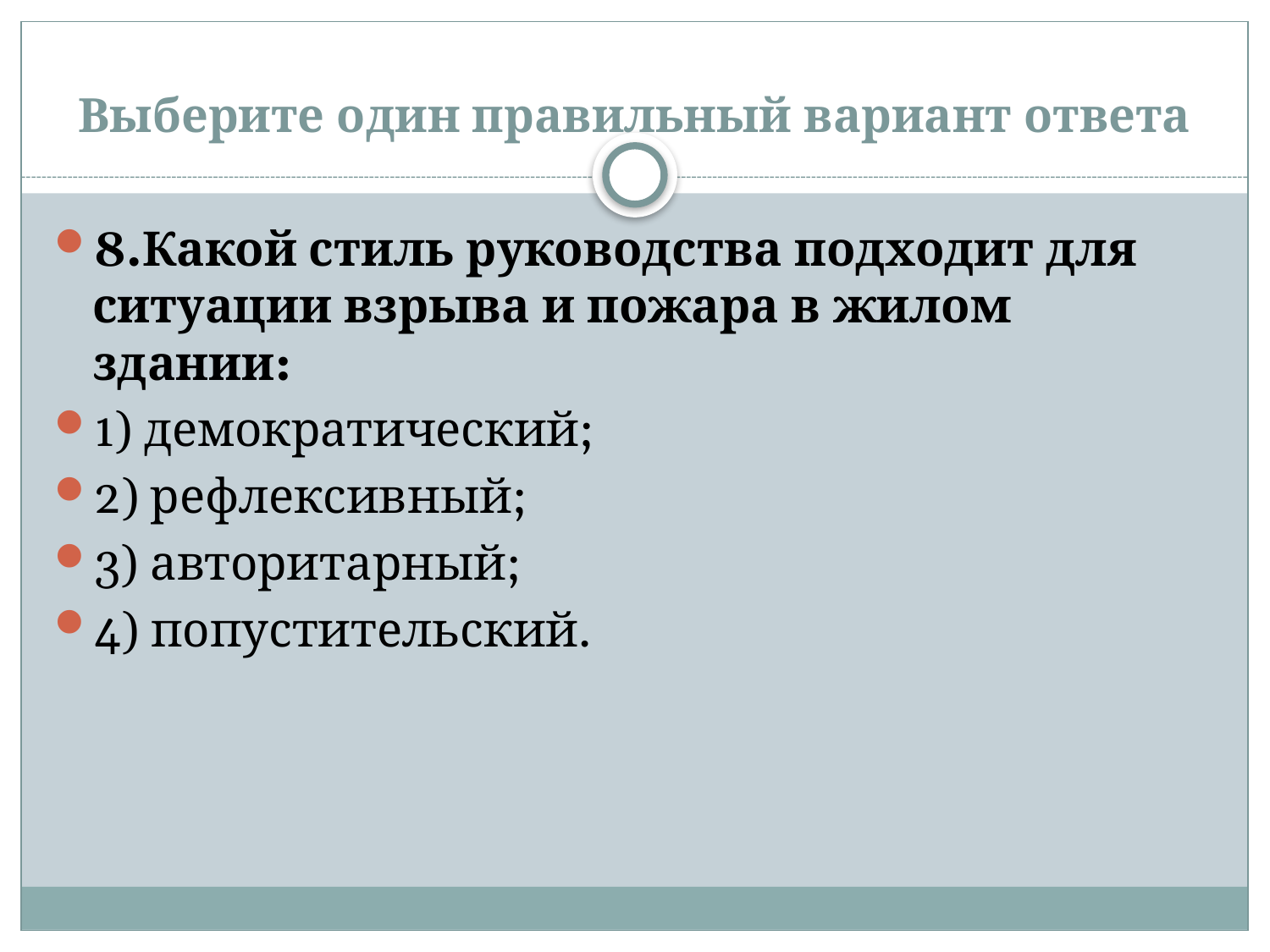

# Выберите один правильный вариант ответа
8.Какой стиль руководства подходит для ситуации взрыва и пожара в жилом здании:
1) демократический;
2) рефлексивный;
3) авторитарный;
4) попустительский.